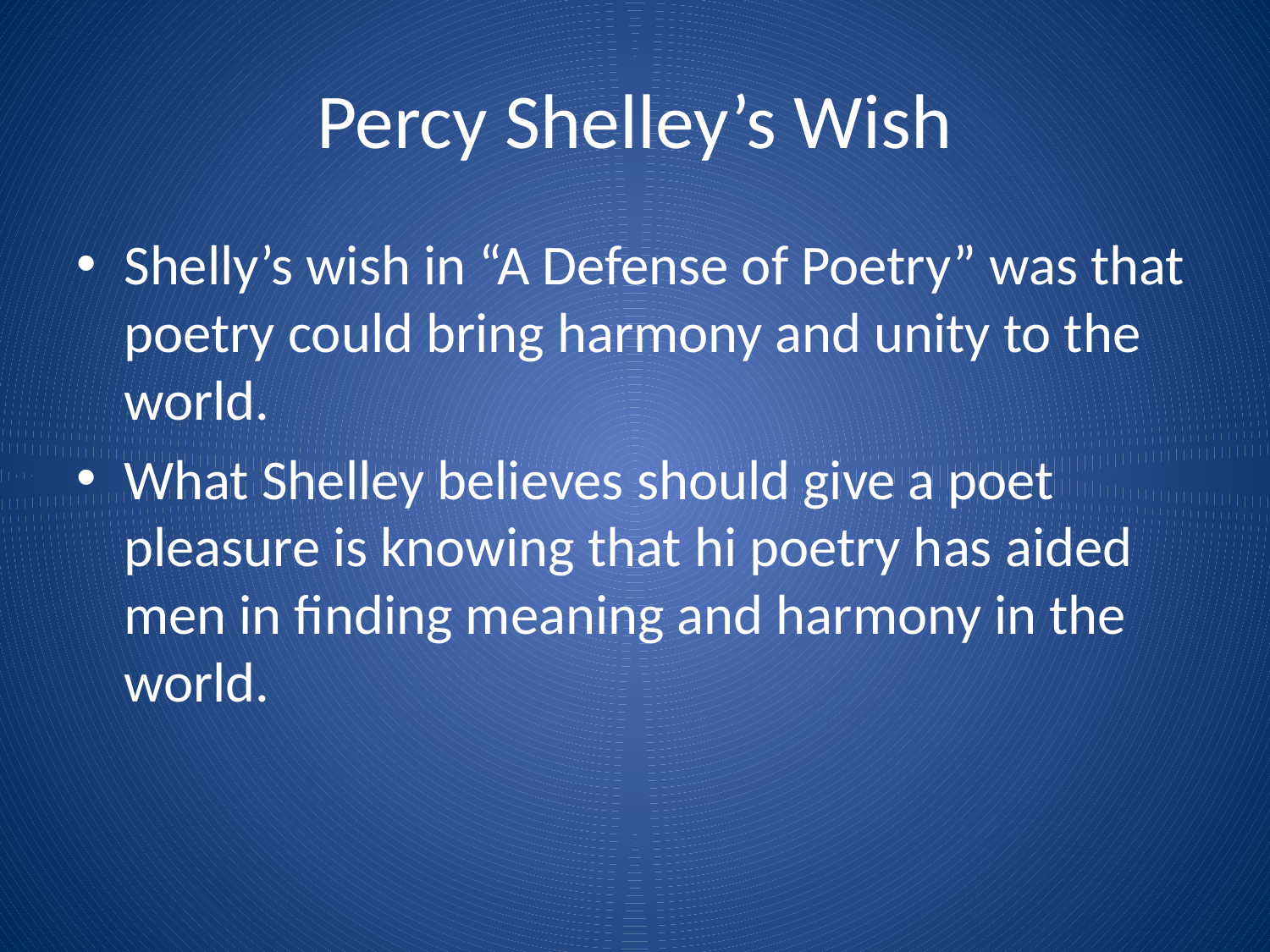

# Percy Shelley’s Wish
Shelly’s wish in “A Defense of Poetry” was that poetry could bring harmony and unity to the world.
What Shelley believes should give a poet pleasure is knowing that hi poetry has aided men in finding meaning and harmony in the world.